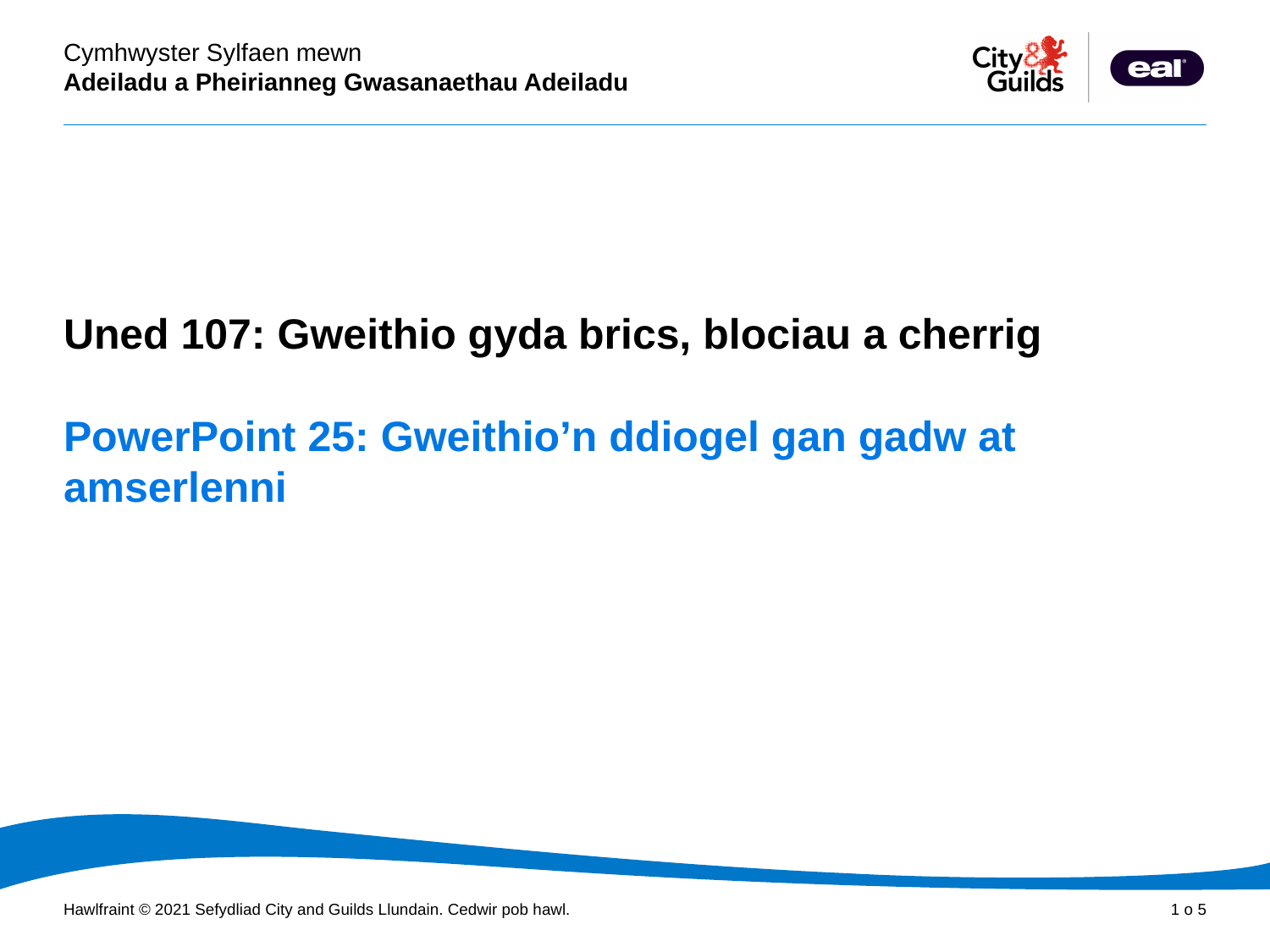

Cyflwyniad PowerPoint
Uned 107: Gweithio gyda brics, blociau a cherrig
# PowerPoint 25: Gweithio’n ddiogel gan gadw at amserlenni